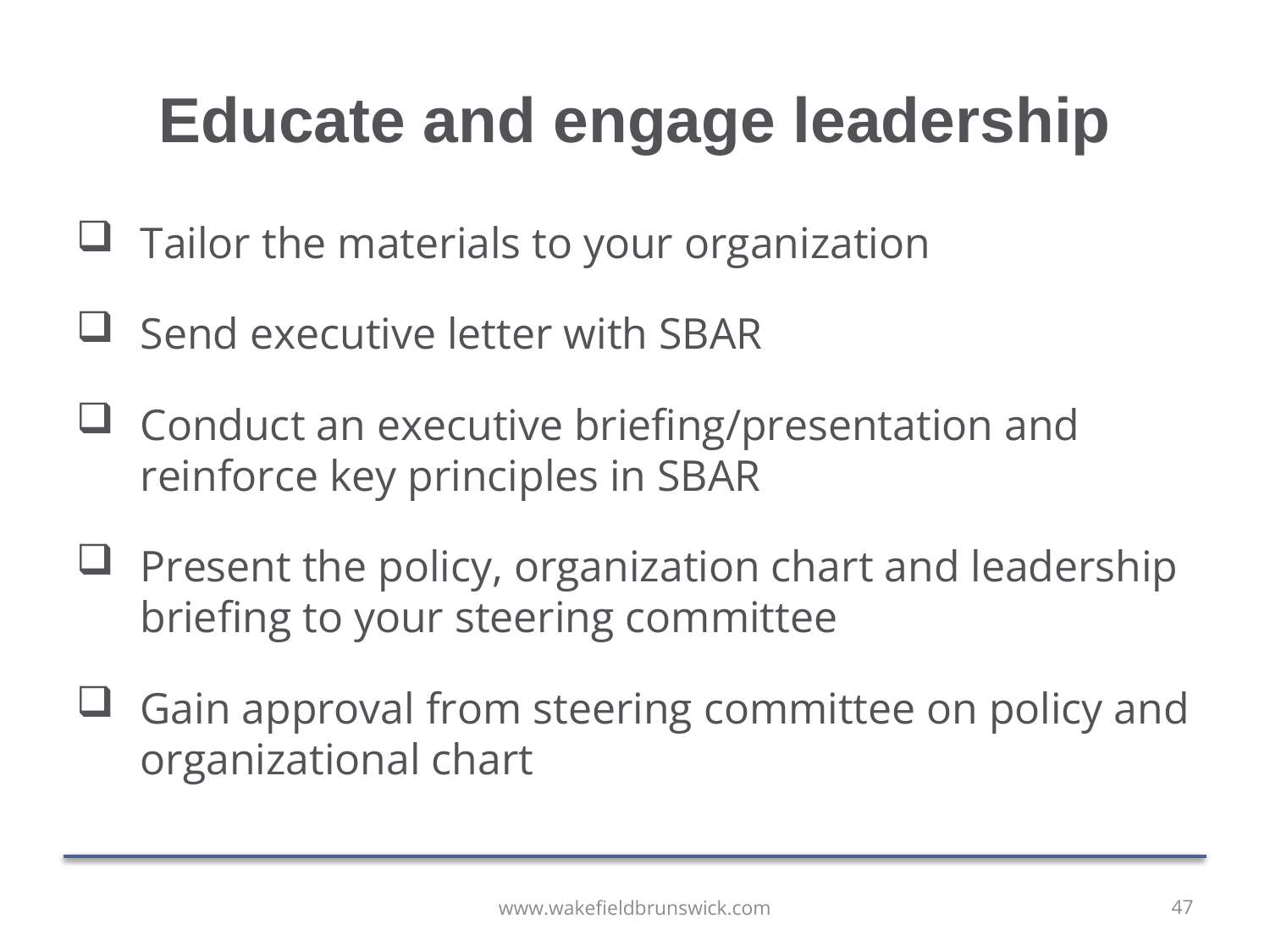

# Educate and engage leadership
Tailor the materials to your organization
Send executive letter with SBAR
Conduct an executive briefing/presentation and reinforce key principles in SBAR
Present the policy, organization chart and leadership briefing to your steering committee
Gain approval from steering committee on policy and organizational chart
www.wakefieldbrunswick.com
47